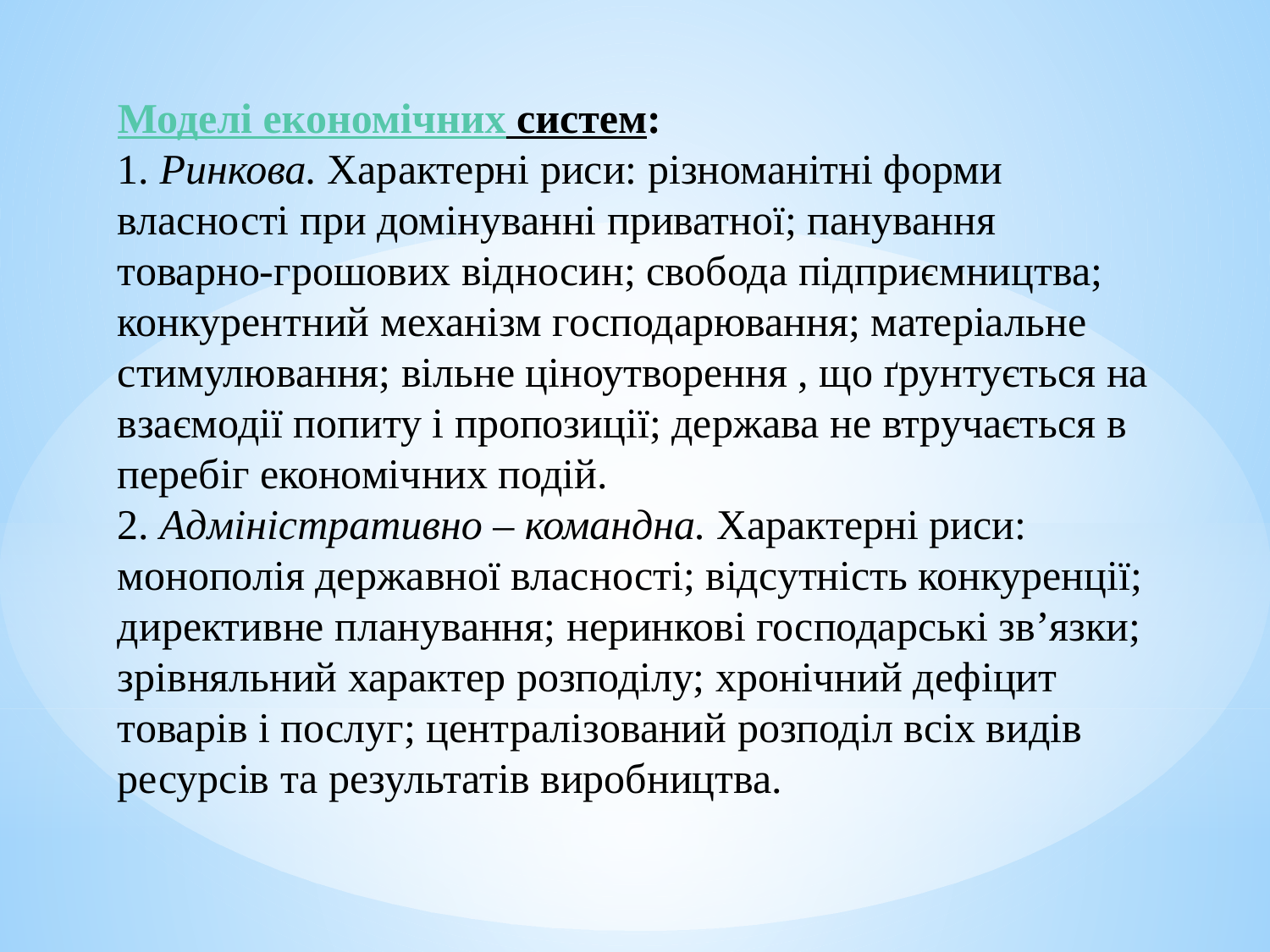

Моделі економічних систем:
1. Ринкова. Характерні риси: різноманітні форми власності при домінуванні приватної; панування товарно-грошових відносин; свобода підприємництва; конкурентний механізм господарювання; матеріальне стимулювання; вільне ціноутворення , що ґрунтується на взаємодії попиту і пропозиції; держава не втручається в перебіг економічних подій.
2. Адміністративно – командна. Характерні риси: монополія державної власності; відсутність конкуренції; директивне планування; неринкові господарські зв’язки; зрівняльний характер розподілу; хронічний дефіцит товарів і послуг; централізований розподіл всіх видів ресурсів та результатів виробництва.